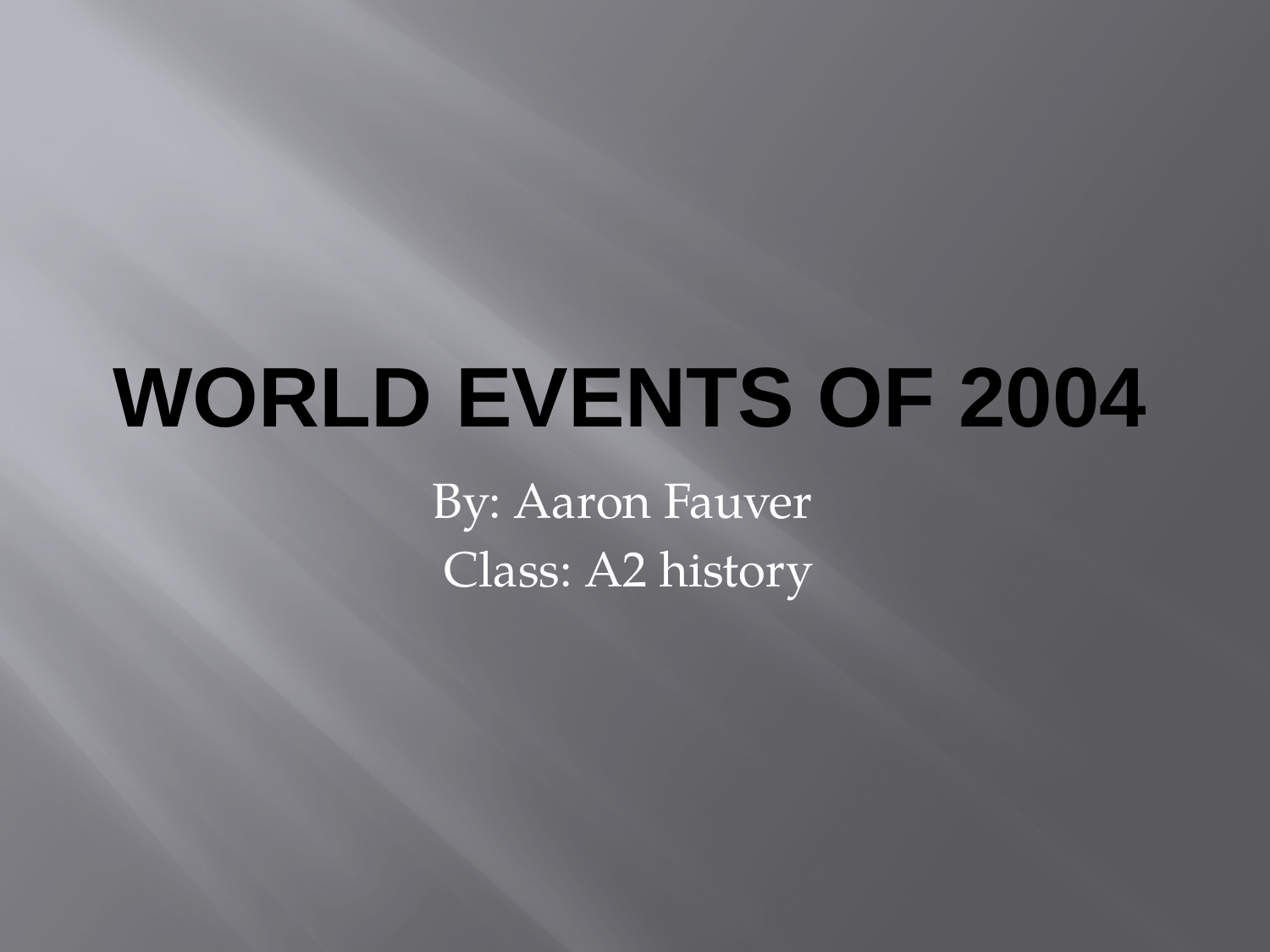

# World events of 2004
By: Aaron Fauver
Class: A2 history